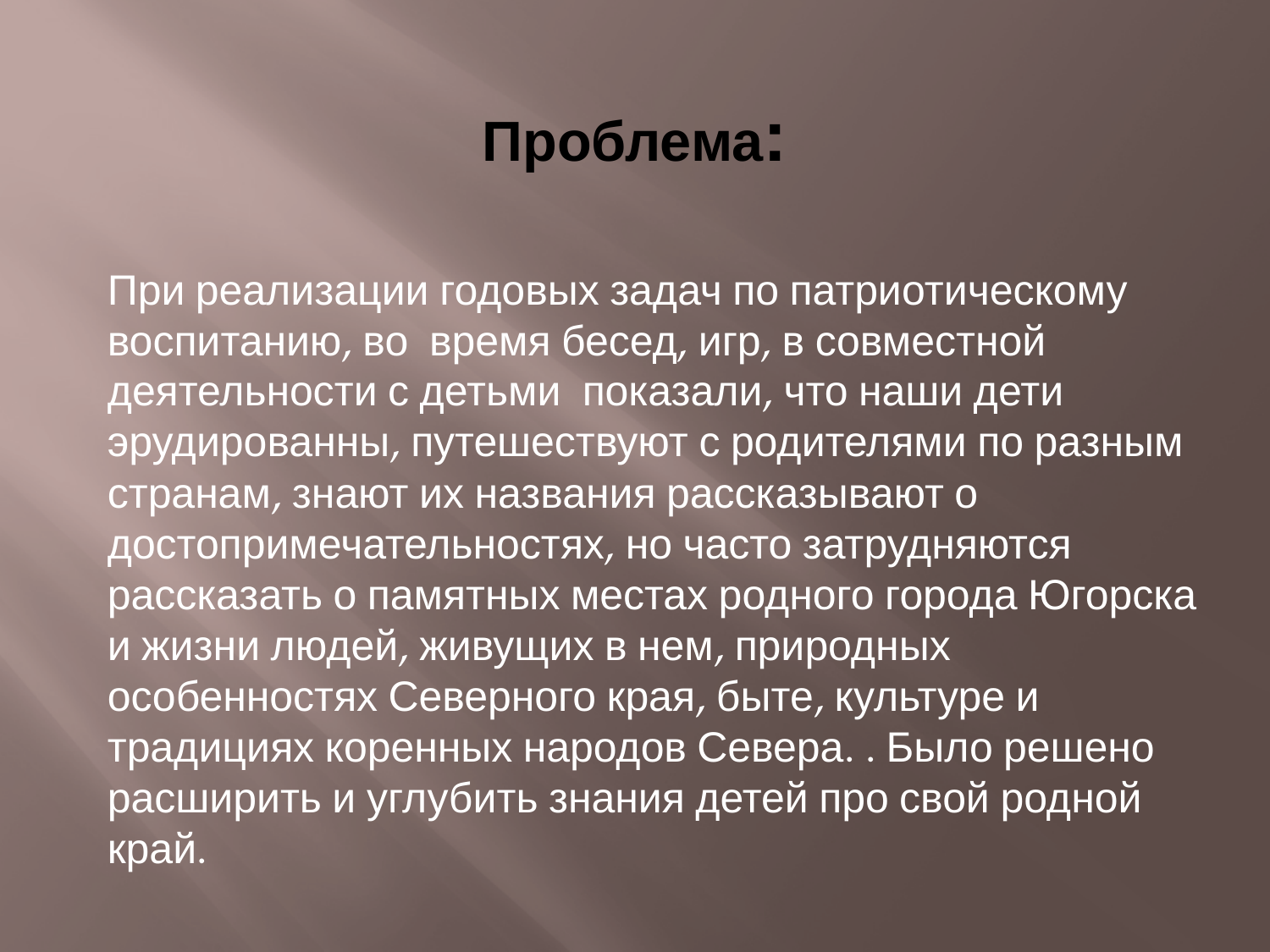

# Проблема:
При реализации годовых задач по патриотическому воспитанию, во  время бесед, игр, в совместной деятельности с детьми  показали, что наши дети эрудированны, путешествуют с родителями по разным странам, знают их названия рассказывают о достопримечательностях, но часто затрудняются рассказать о памятных местах родного города Югорска и жизни людей, живущих в нем, природных особенностях Северного края, быте, культуре и традициях коренных народов Севера. . Было решено расширить и углубить знания детей про свой родной край.